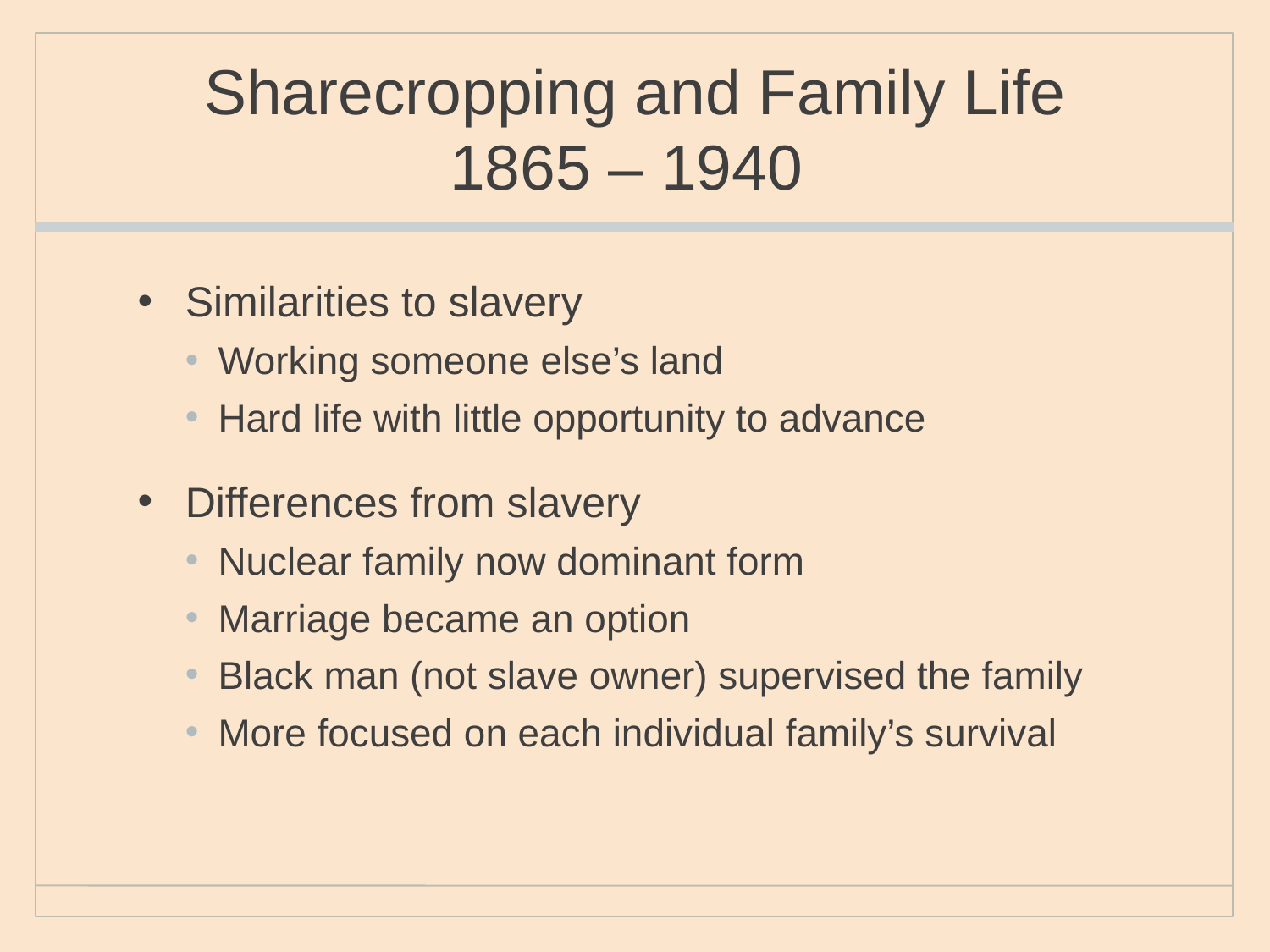

# Sharecropping and Family Life 1865 – 1940
Similarities to slavery
Working someone else’s land
Hard life with little opportunity to advance
Differences from slavery
Nuclear family now dominant form
Marriage became an option
Black man (not slave owner) supervised the family
More focused on each individual family’s survival